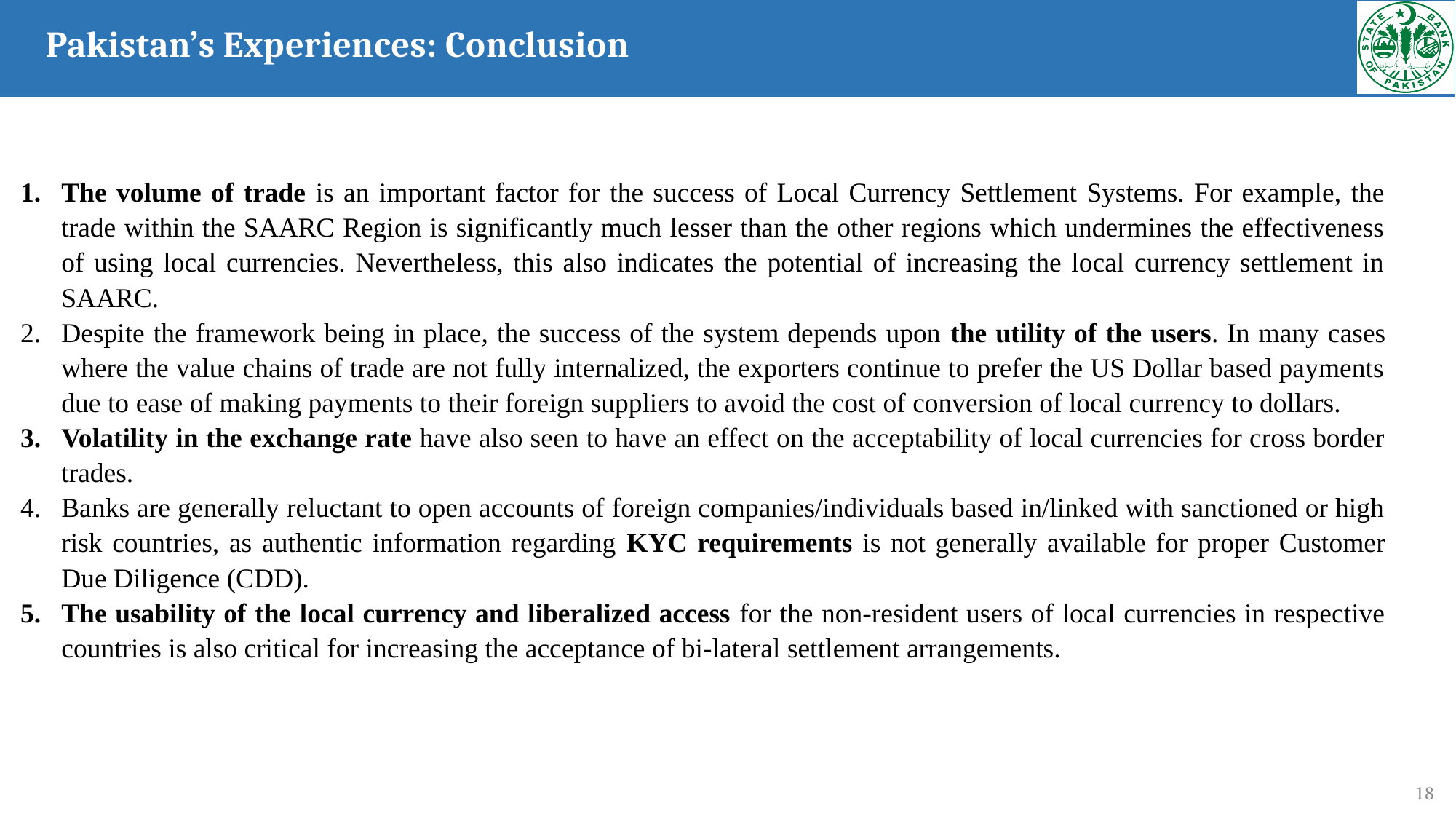

Pakistan’s Experiences: Conclusion
The volume of trade is an important factor for the success of Local Currency Settlement Systems. For example, the trade within the SAARC Region is significantly much lesser than the other regions which undermines the effectiveness of using local currencies. Nevertheless, this also indicates the potential of increasing the local currency settlement in SAARC.
Despite the framework being in place, the success of the system depends upon the utility of the users. In many cases where the value chains of trade are not fully internalized, the exporters continue to prefer the US Dollar based payments due to ease of making payments to their foreign suppliers to avoid the cost of conversion of local currency to dollars.
Volatility in the exchange rate have also seen to have an effect on the acceptability of local currencies for cross border trades.
Banks are generally reluctant to open accounts of foreign companies/individuals based in/linked with sanctioned or high risk countries, as authentic information regarding KYC requirements is not generally available for proper Customer Due Diligence (CDD).
The usability of the local currency and liberalized access for the non-resident users of local currencies in respective countries is also critical for increasing the acceptance of bi-lateral settlement arrangements.
18